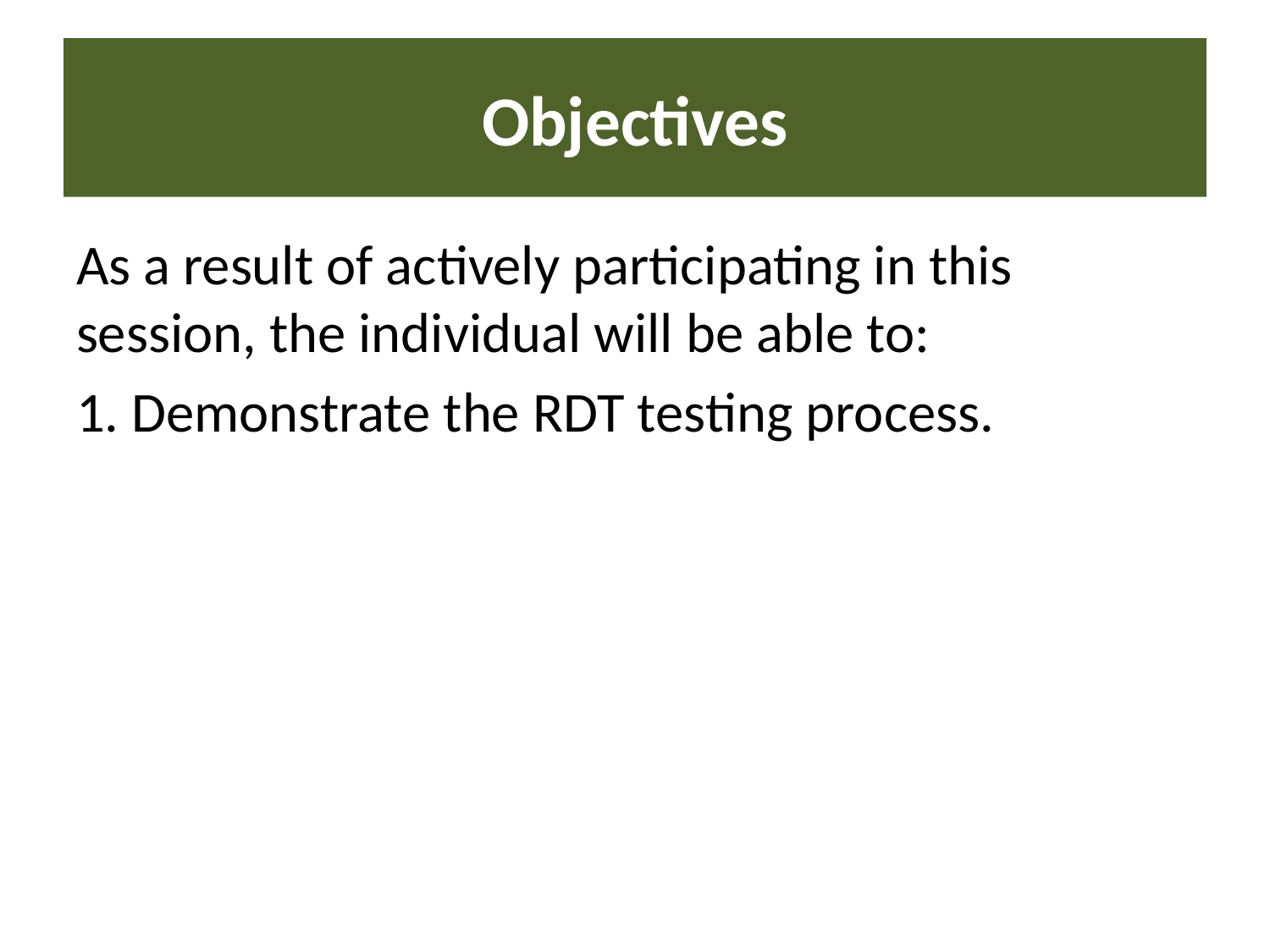

# Objectives
As a result of actively participating in this session, the individual will be able to:
 Demonstrate the RDT testing process.